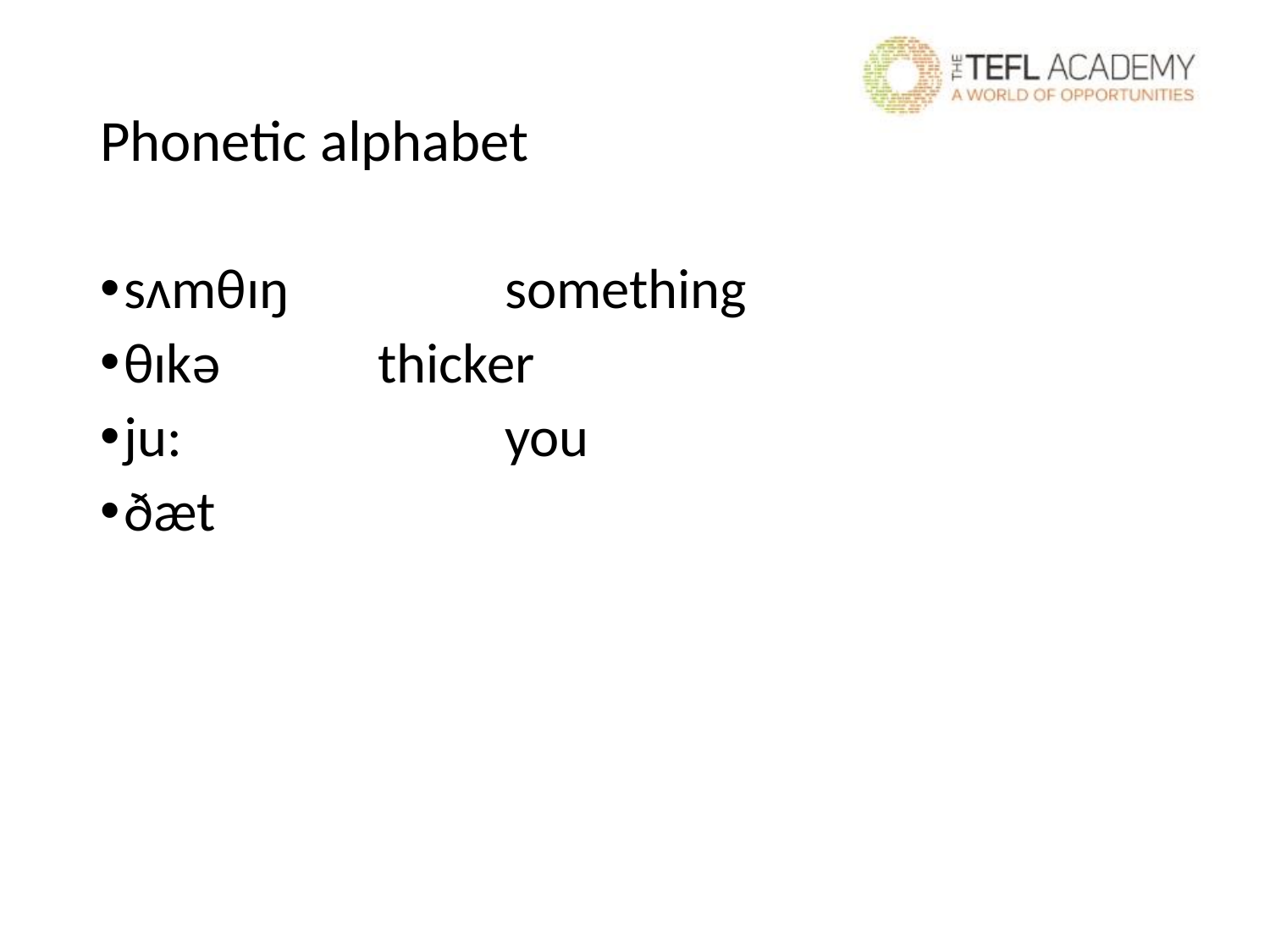

# Phonetic alphabet
sʌmθɪŋ		something
θɪkə		thicker
ju:			you
ðæt